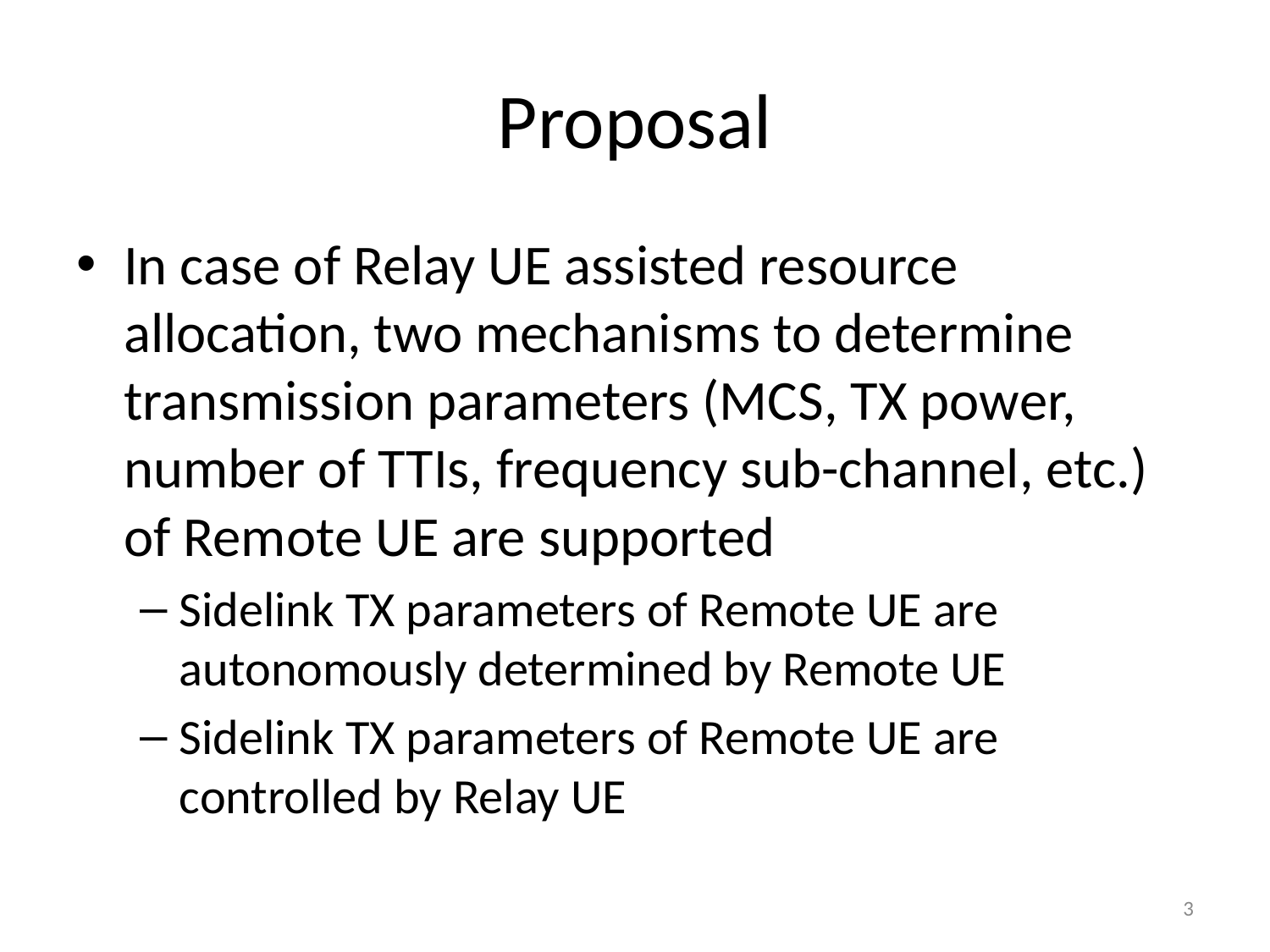

# Proposal
In case of Relay UE assisted resource allocation, two mechanisms to determine transmission parameters (MCS, TX power, number of TTIs, frequency sub-channel, etc.) of Remote UE are supported
Sidelink TX parameters of Remote UE are autonomously determined by Remote UE
Sidelink TX parameters of Remote UE are controlled by Relay UE
3